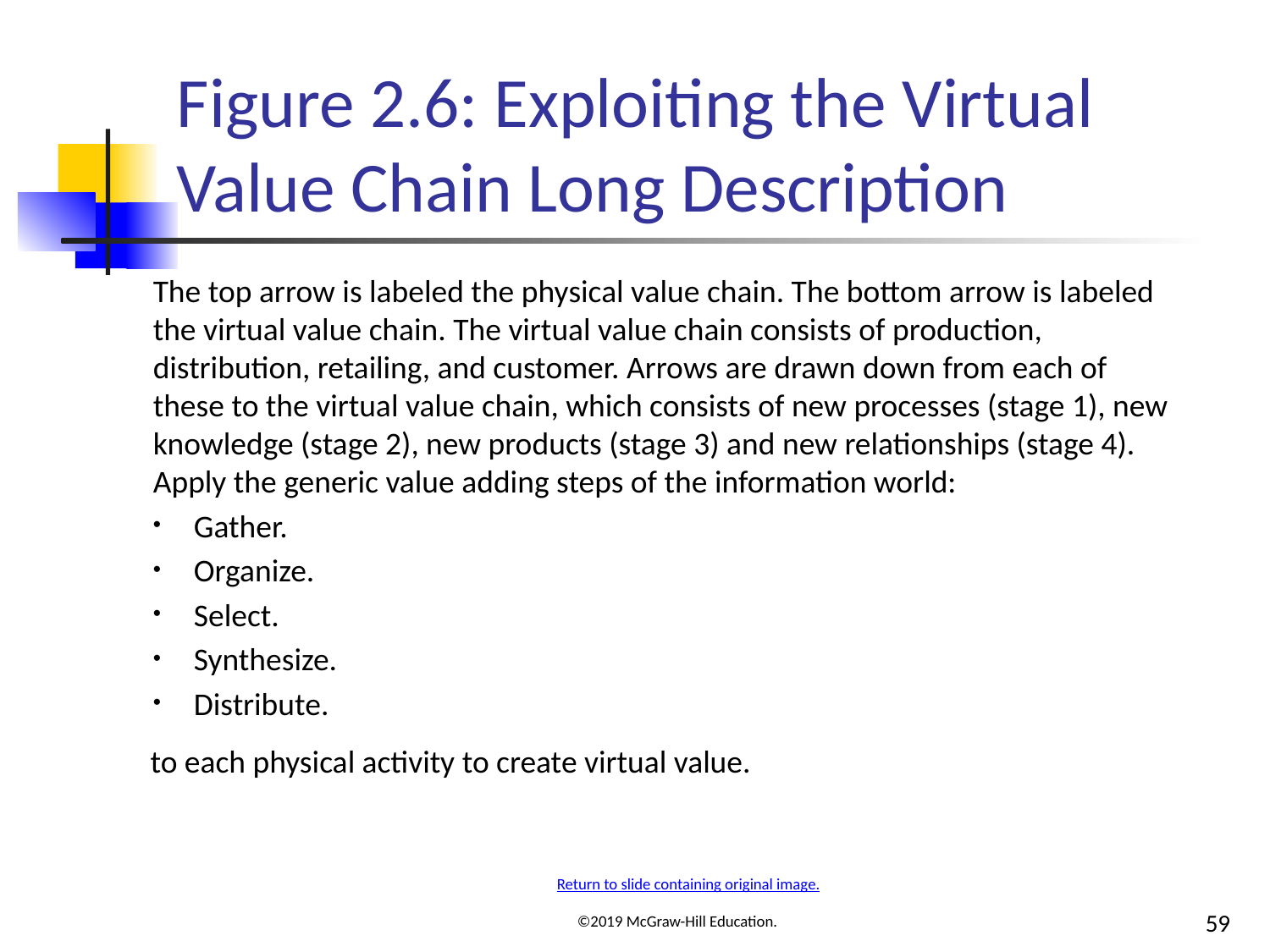

# Figure 2.6: Exploiting the Virtual Value Chain Long Description
The top arrow is labeled the physical value chain. The bottom arrow is labeled the virtual value chain. The virtual value chain consists of production, distribution, retailing, and customer. Arrows are drawn down from each of these to the virtual value chain, which consists of new processes (stage 1), new knowledge (stage 2), new products (stage 3) and new relationships (stage 4). Apply the generic value adding steps of the information world:
Gather.
Organize.
Select.
Synthesize.
Distribute.
to each physical activity to create virtual value.
Return to slide containing original image.